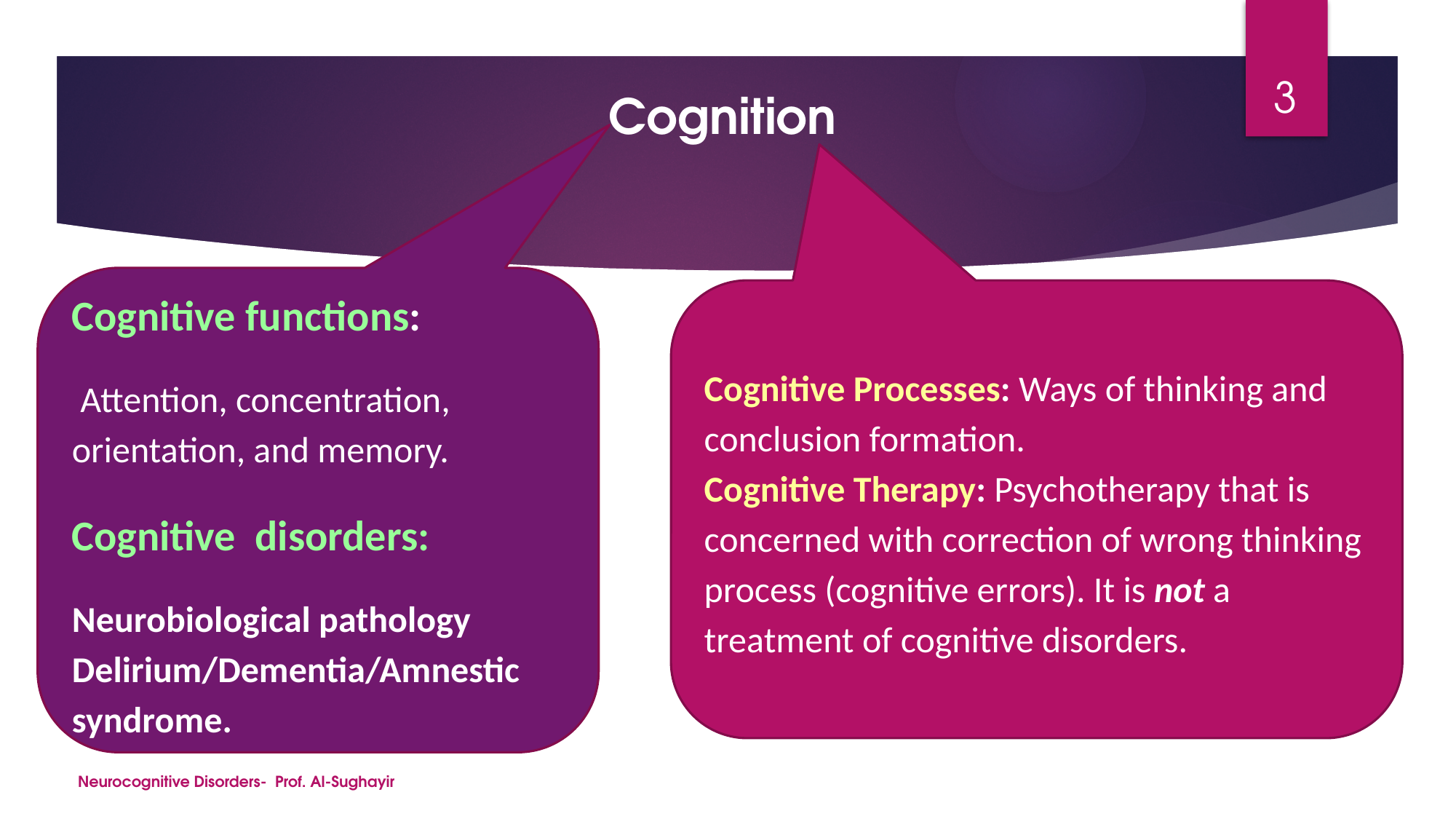

3
# Cognition

Cognitive functions:
 Attention, concentration, orientation, and memory.
Cognitive  disorders:
Neurobiological pathology Delirium/Dementia/Amnestic syndrome.

Cognitive Processes: Ways of thinking and conclusion formation.                                  Cognitive Therapy: Psychotherapy that is concerned with correction of wrong thinking process (cognitive errors). It is not a treatment of cognitive disorders.
Neurocognitive Disorders-  Prof. Al-Sughayir